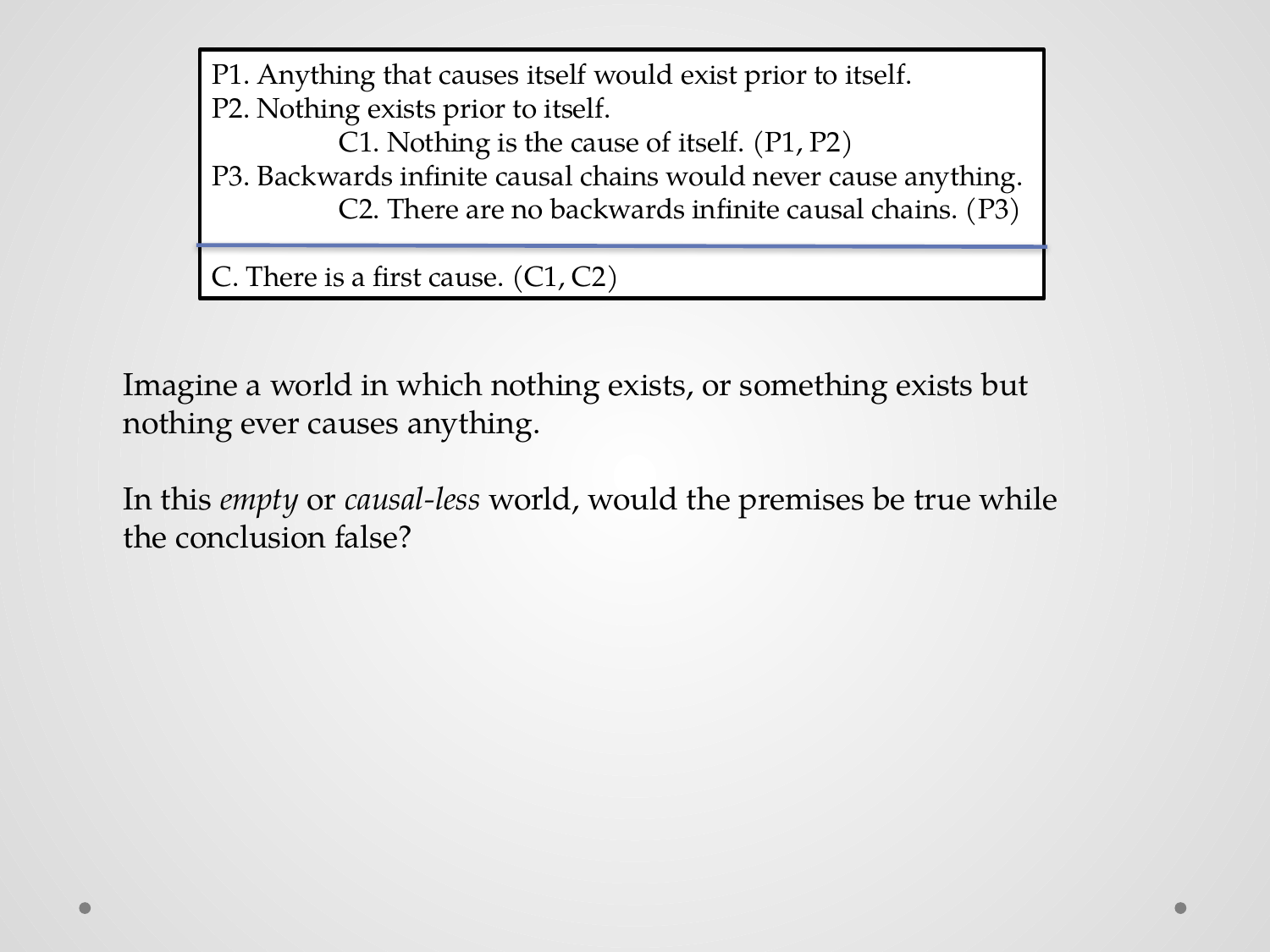

P1. Anything that causes itself would exist prior to itself.
P2. Nothing exists prior to itself.
	C1. Nothing is the cause of itself. (P1, P2)
P3. Backwards infinite causal chains would never cause anything.
	C2. There are no backwards infinite causal chains. (P3)

C. There is a first cause. (C1, C2)
Imagine a world in which nothing exists, or something exists but nothing ever causes anything.

In this empty or causal-less world, would the premises be true while the conclusion false?